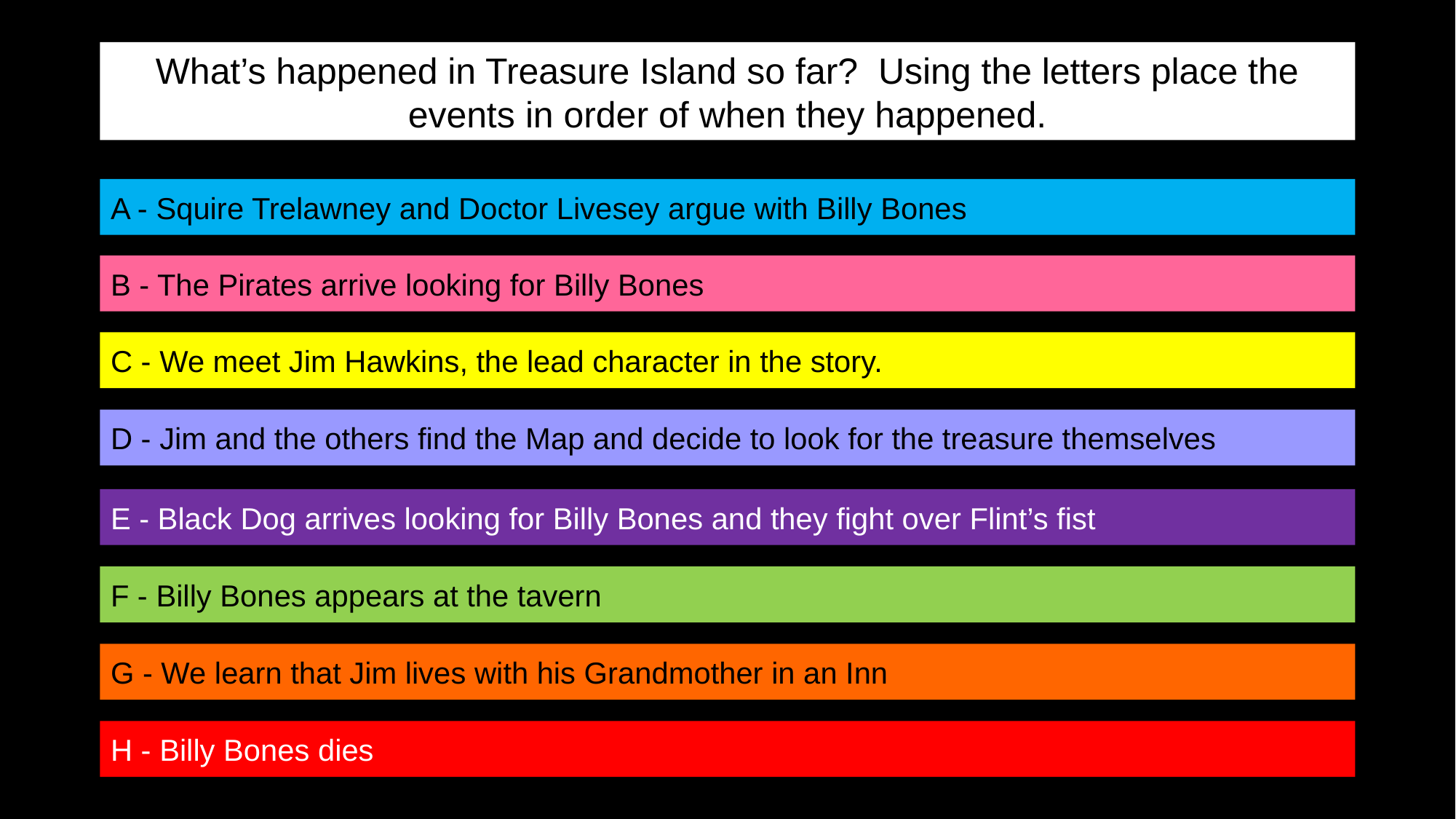

What’s happened in Treasure Island so far?  Using the letters place the events in order of when they happened.
A - Squire Trelawney and Doctor Livesey argue with Billy Bones
B - The Pirates arrive looking for Billy Bones
C - We meet Jim Hawkins, the lead character in the story.
D - Jim and the others find the Map and decide to look for the treasure themselves
E - Black Dog arrives looking for Billy Bones and they fight over Flint’s fist
F - Billy Bones appears at the tavern
G - We learn that Jim lives with his Grandmother in an Inn
H - Billy Bones dies